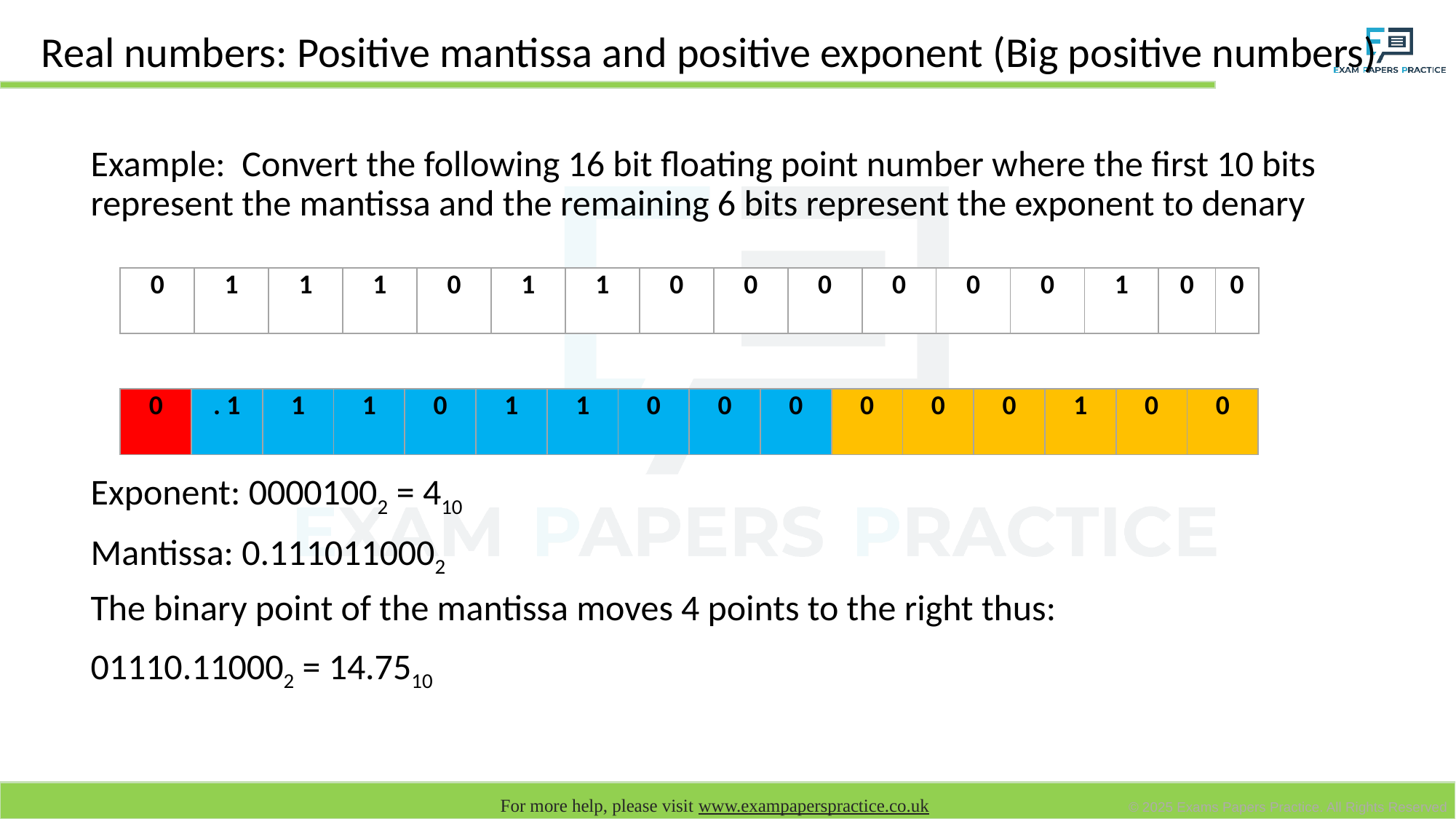

# Real numbers: Positive mantissa and positive exponent (Big positive numbers)
Example:  Convert the following 16 bit floating point number where the first 10 bits represent the mantissa and the remaining 6 bits represent the exponent to denary

Exponent: 00001002 = 410
Mantissa: 0.1110110002
The binary point of the mantissa moves 4 points to the right thus:
01110.110002 = 14.7510

| 0 | 1 | 1 | 1 | 0 | 1 | 1 | 0 | 0 | 0 | 0 | 0 | 0 | 1 | 0 | 0 |
| --- | --- | --- | --- | --- | --- | --- | --- | --- | --- | --- | --- | --- | --- | --- | --- |
| 0 | . 1 | 1 | 1 | 0 | 1 | 1 | 0 | 0 | 0 | 0 | 0 | 0 | 1 | 0 | 0 |
| --- | --- | --- | --- | --- | --- | --- | --- | --- | --- | --- | --- | --- | --- | --- | --- |